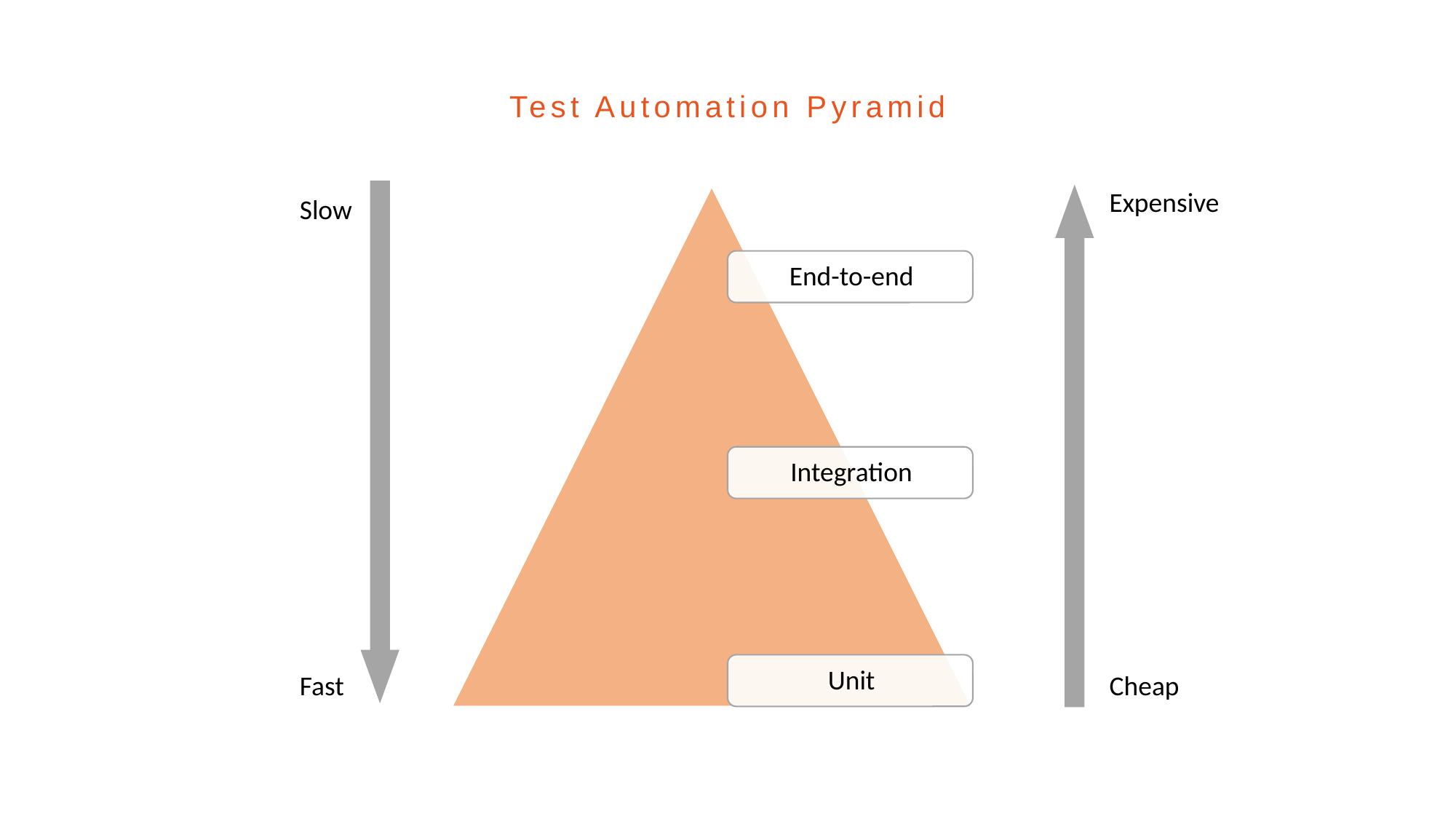

# Test Automation Pyramid
Expensive

Slow
End-to-end
Integration
Unit

Fast
Cheap